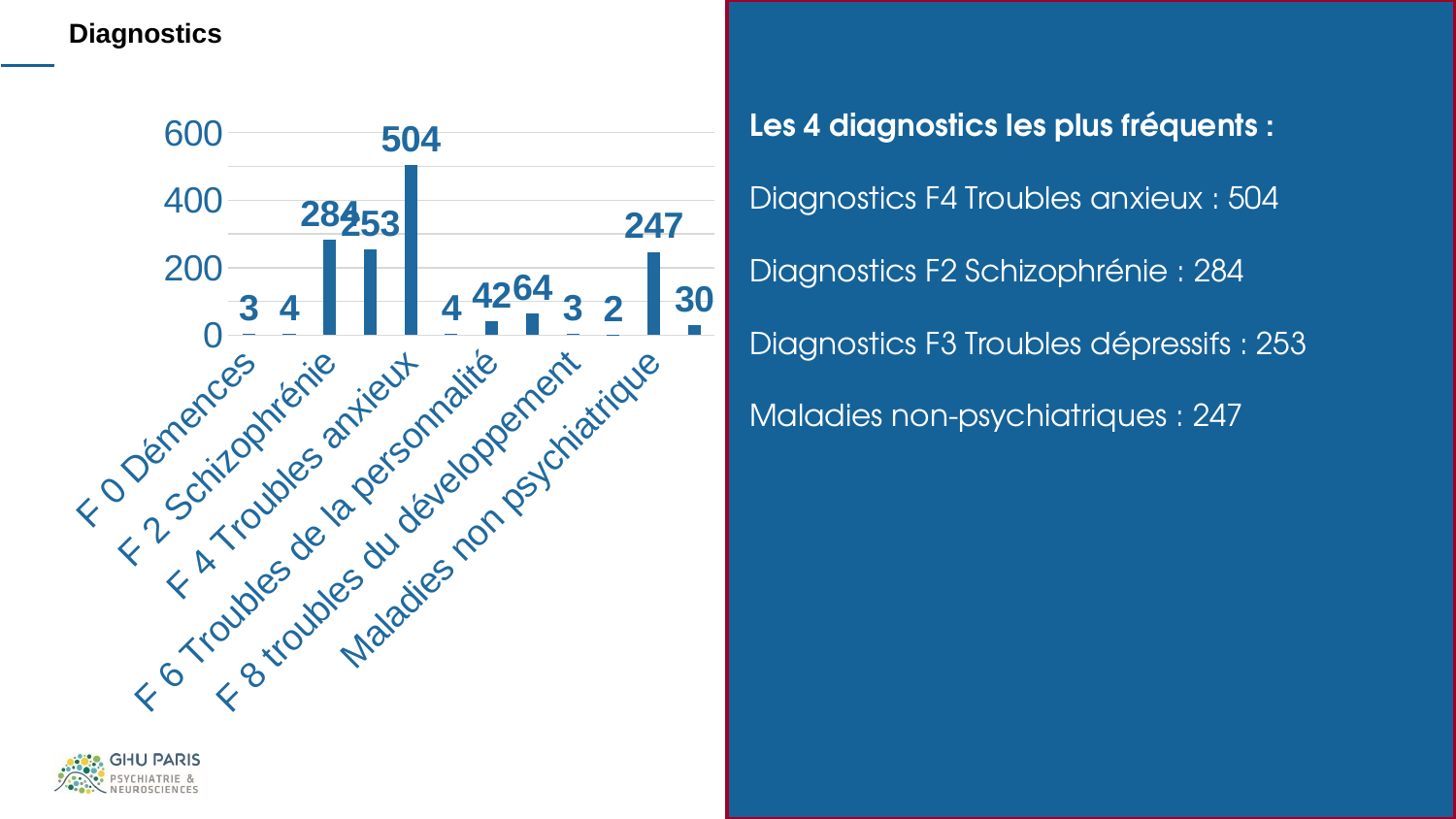

# Diagnostics

### Chart

| Category |  |
|---|---|
| F 0 Démences | 3.0 |
| F 1 Addictions | 4.0 |
| F 2 Schizophrénie | 284.0 |
| F 3 Troubles dépressifs | 253.0 |
| F 4 Troubles anxieux | 504.0 |
| F 5 anorexie mentale | 4.0 |
| F 6 Troubles de la personnalité | 42.0 |
| F 7 retard mental | 64.0 |
| F 8 troubles du développement | 3.0 |
| F 9 Troubles des conduites | 2.0 |
| Maladies non psychiatrique | 247.0 |
|  Sans diagnostic | 30.0 |
Les 4 diagnostics les plus fréquents :

Diagnostics F4 Troubles anxieux : 504

Diagnostics F2 Schizophrénie : 284

Diagnostics F3 Troubles dépressifs : 253

Maladies non-psychiatriques : 247